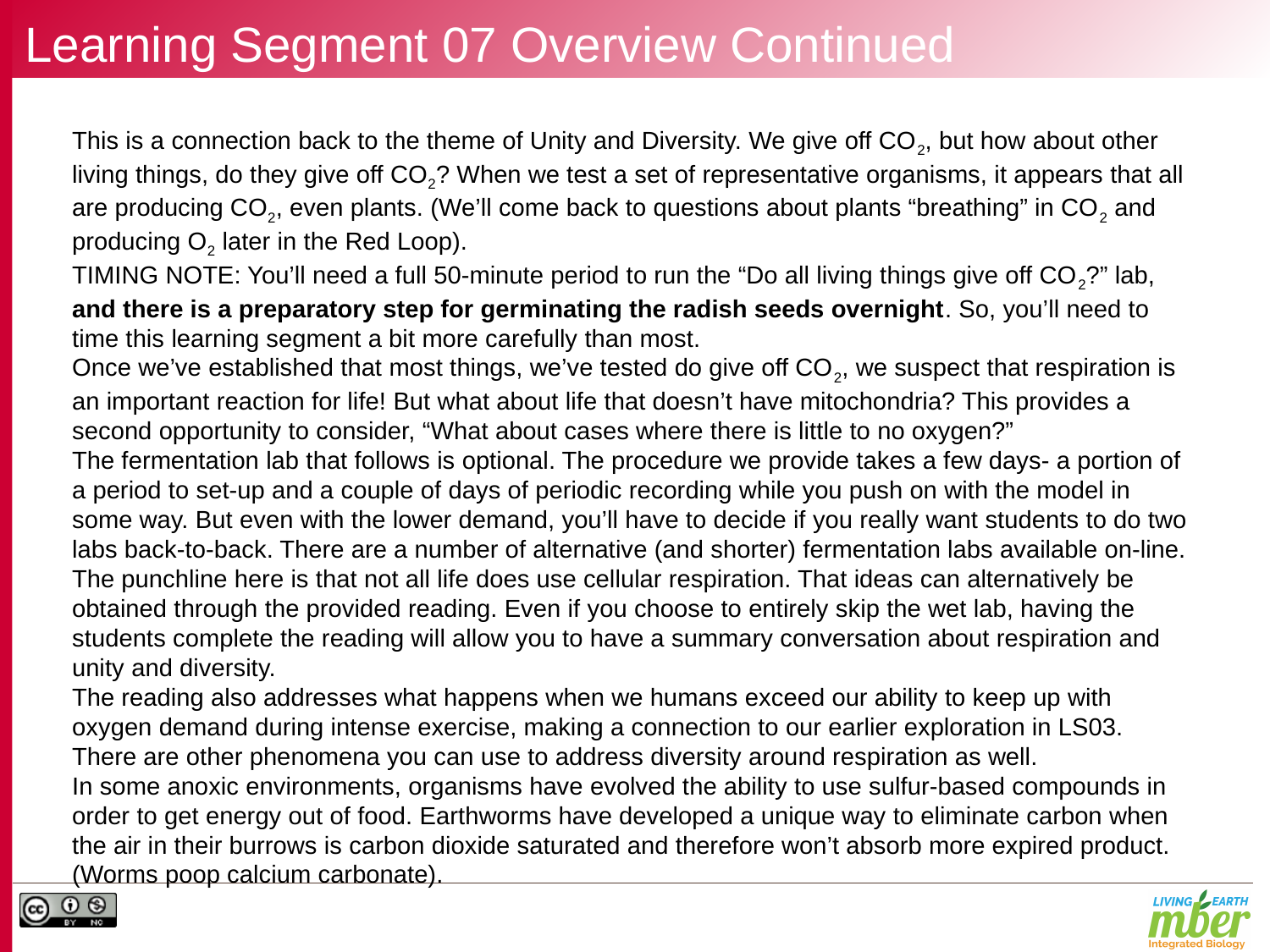

# Learning Segment 07 Overview Continued
This is a connection back to the theme of Unity and Diversity. We give off CO2, but how about other living things, do they give off CO2? When we test a set of representative organisms, it appears that all are producing CO2, even plants. (We’ll come back to questions about plants “breathing” in CO2 and producing O2 later in the Red Loop).
TIMING NOTE: You’ll need a full 50-minute period to run the “Do all living things give off CO2?” lab, and there is a preparatory step for germinating the radish seeds overnight. So, you’ll need to time this learning segment a bit more carefully than most.
Once we’ve established that most things, we’ve tested do give off CO2, we suspect that respiration is an important reaction for life! But what about life that doesn’t have mitochondria? This provides a second opportunity to consider, “What about cases where there is little to no oxygen?”
The fermentation lab that follows is optional. The procedure we provide takes a few days- a portion of a period to set-up and a couple of days of periodic recording while you push on with the model in some way. But even with the lower demand, you’ll have to decide if you really want students to do two labs back-to-back. There are a number of alternative (and shorter) fermentation labs available on-line. The punchline here is that not all life does use cellular respiration. That ideas can alternatively be obtained through the provided reading. Even if you choose to entirely skip the wet lab, having the students complete the reading will allow you to have a summary conversation about respiration and unity and diversity.
The reading also addresses what happens when we humans exceed our ability to keep up with oxygen demand during intense exercise, making a connection to our earlier exploration in LS03. There are other phenomena you can use to address diversity around respiration as well.
In some anoxic environments, organisms have evolved the ability to use sulfur-based compounds in order to get energy out of food. Earthworms have developed a unique way to eliminate carbon when the air in their burrows is carbon dioxide saturated and therefore won’t absorb more expired product. (Worms poop calcium carbonate).